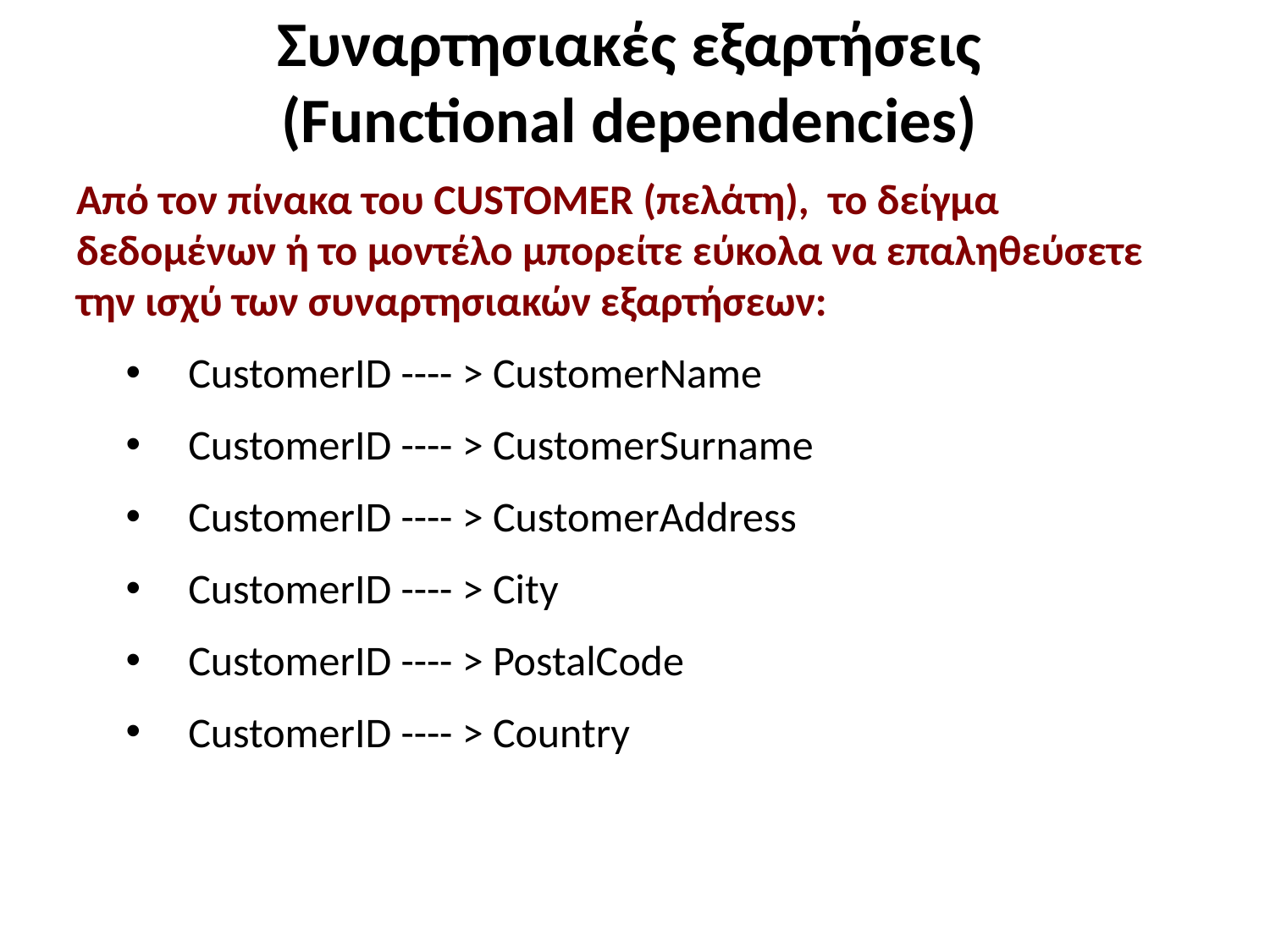

# Συναρτησιακές εξαρτήσεις (Functional dependencies)
Από τον πίνακα του CUSTOMER (πελάτη),  το δείγμα δεδομένων ή το μοντέλο μπορείτε εύκολα να επαληθεύσετε την ισχύ των συναρτησιακών εξαρτήσεων:
CustomerID ---- > CustomerName
CustomerID ---- > CustomerSurname
CustomerID ---- > CustomerAddress
CustomerID ---- > City
CustomerID ---- > PostalCode
CustomerID ---- > Country